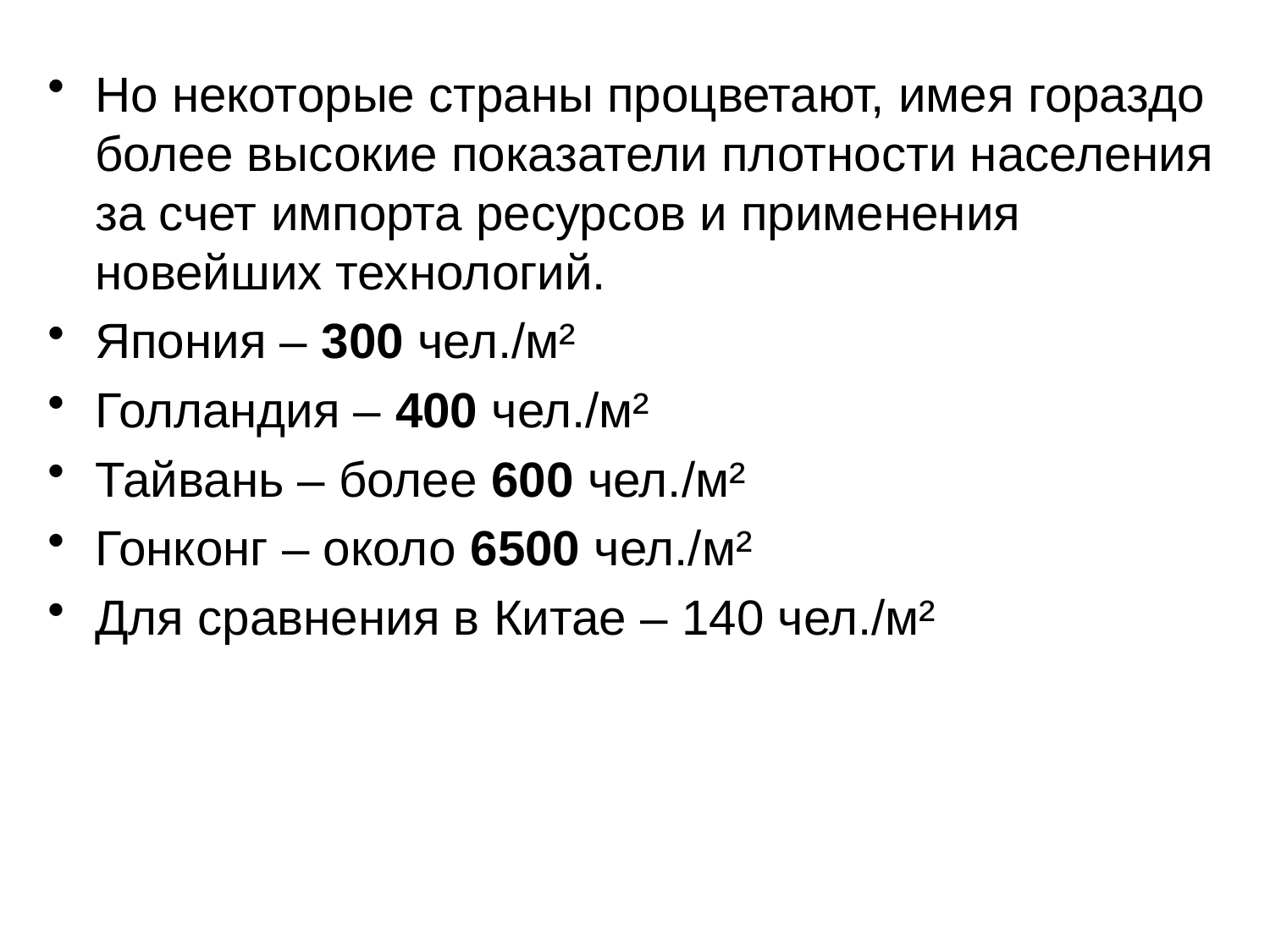

#
Но некоторые страны процветают, имея гораздо более высокие показатели плотности населения за счет импорта ресурсов и применения новейших технологий.
Япония – 300 чел./м²
Голландия – 400 чел./м²
Тайвань – более 600 чел./м²
Гонконг – около 6500 чел./м²
Для сравнения в Китае – 140 чел./м²